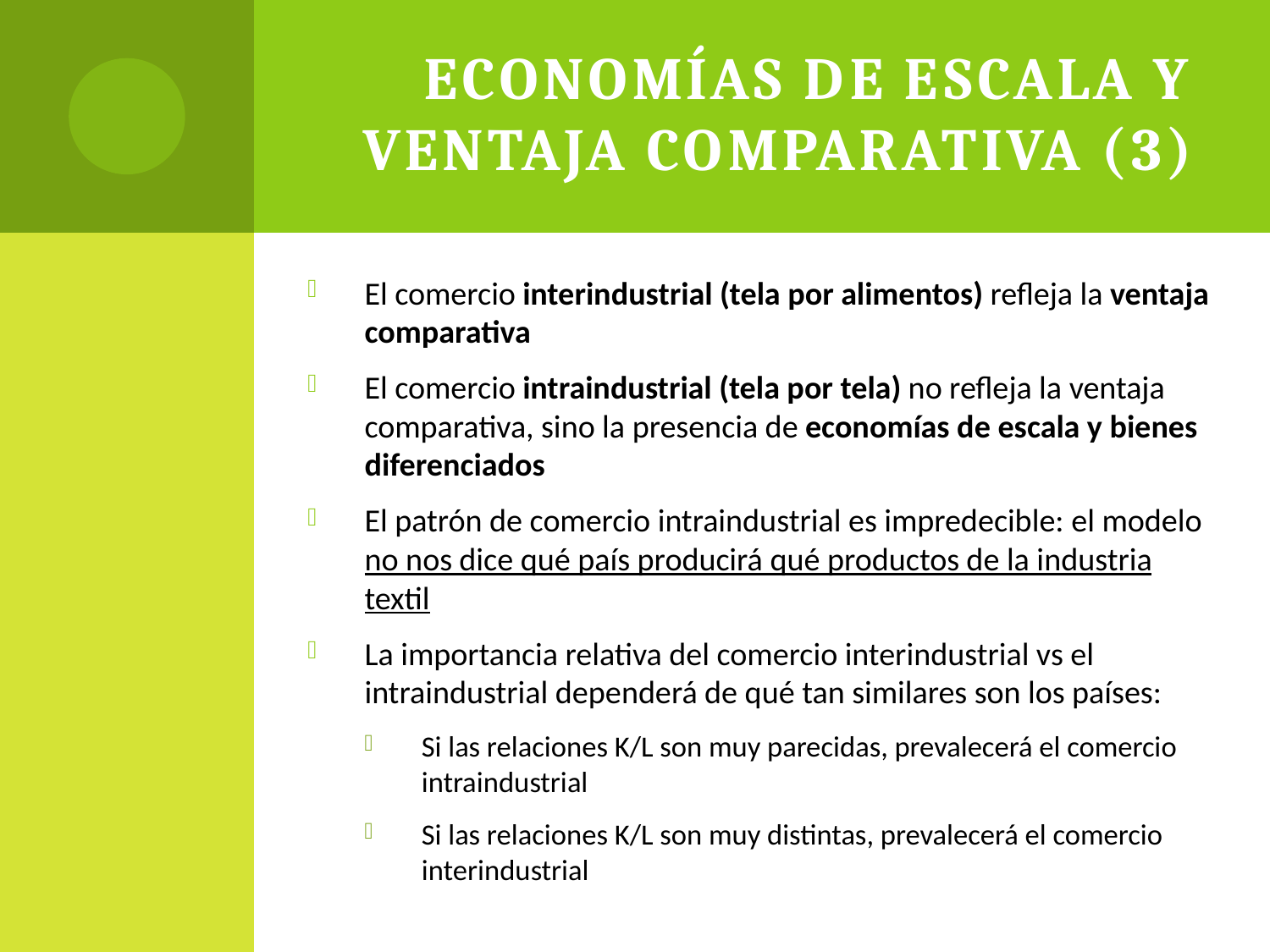

# Economías de escala y ventaja comparativa (3)
El comercio interindustrial (tela por alimentos) refleja la ventaja comparativa
El comercio intraindustrial (tela por tela) no refleja la ventaja comparativa, sino la presencia de economías de escala y bienes diferenciados
El patrón de comercio intraindustrial es impredecible: el modelo no nos dice qué país producirá qué productos de la industria textil
La importancia relativa del comercio interindustrial vs el intraindustrial dependerá de qué tan similares son los países:
Si las relaciones K/L son muy parecidas, prevalecerá el comercio intraindustrial
Si las relaciones K/L son muy distintas, prevalecerá el comercio interindustrial